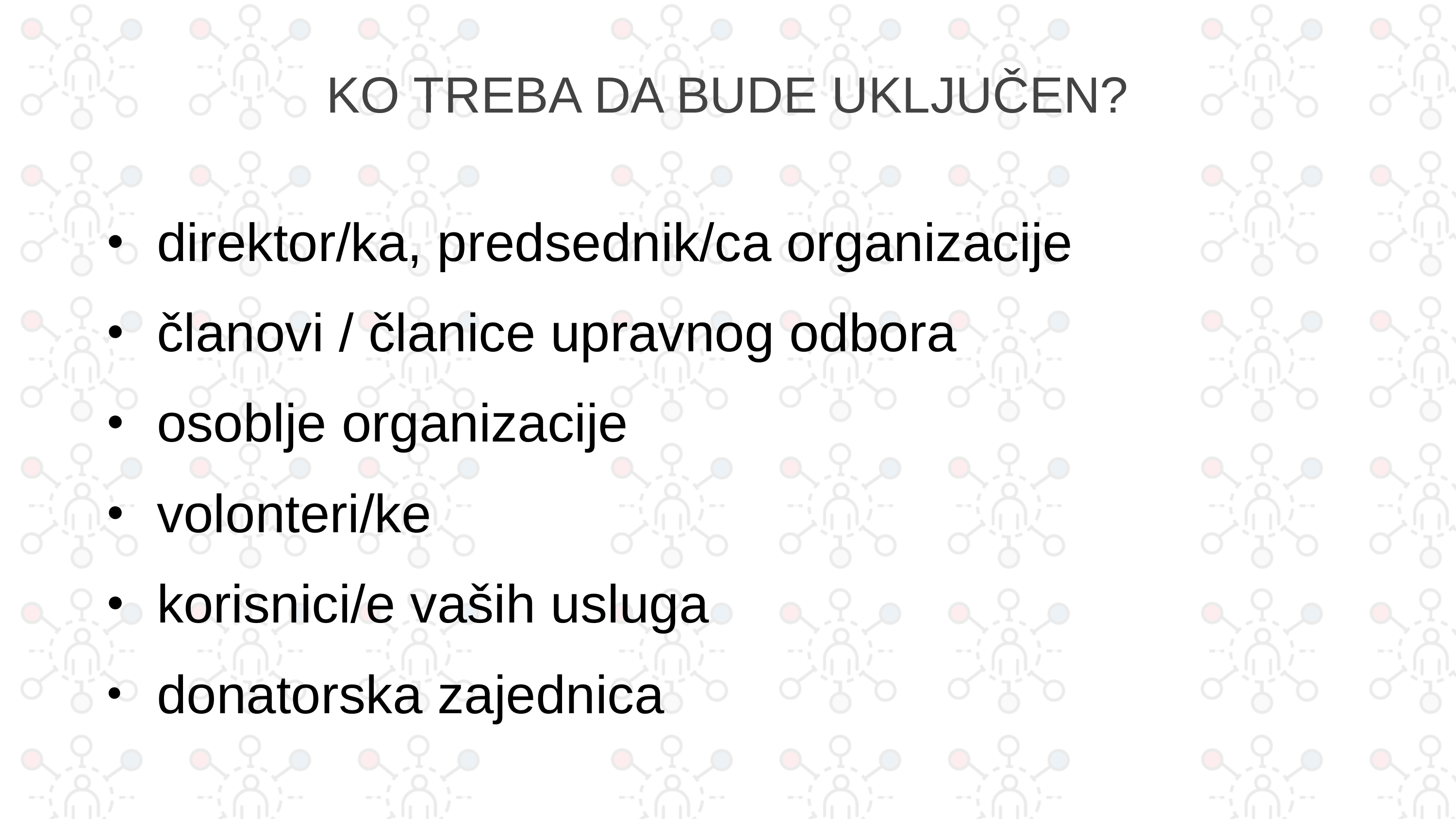

# KO TREBA DA BUDE UKLJUČEN?
direktor/ka, predsednik/ca organizacije
članovi / članice upravnog odbora
osoblje organizacije
volonteri/ke
korisnici/e vaših usluga
donatorska zajednica